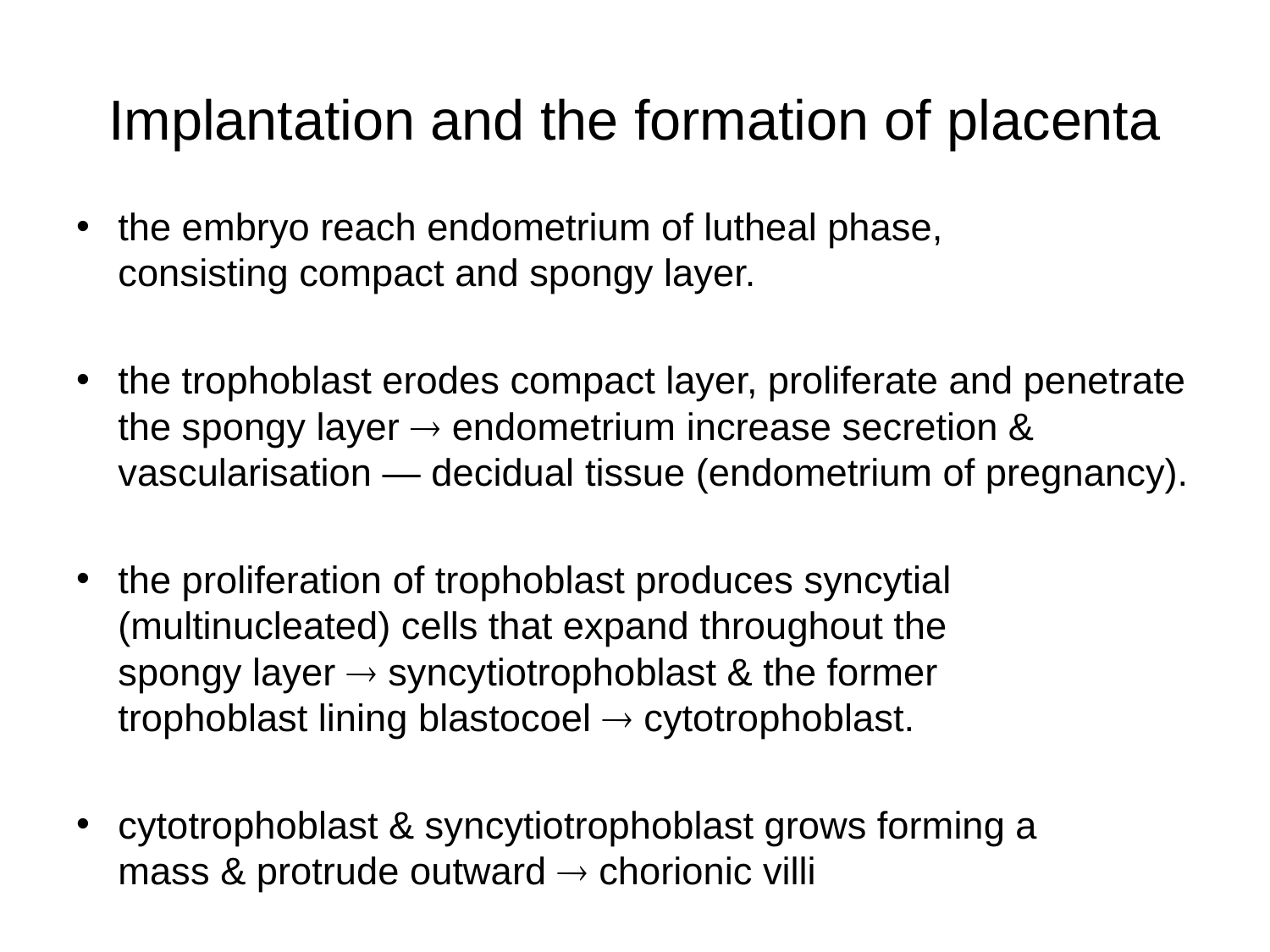

# Implantation and the formation of placenta
the embryo reach endometrium of lutheal phase,
consisting compact and spongy layer.

the trophoblast erodes compact layer, proliferate and penetrate the spongy layer → endometrium increase secretion & vascularisation — decidual tissue (endometrium of pregnancy).

the proliferation of trophoblast produces syncytial
(multinucleated) cells that expand throughout the
spongy layer → syncytiotrophoblast & the former
trophoblast lining blastocoel → cytotrophoblast.

cytotrophoblast & syncytiotrophoblast grows forming a
mass & protrude outward → chorionic villi